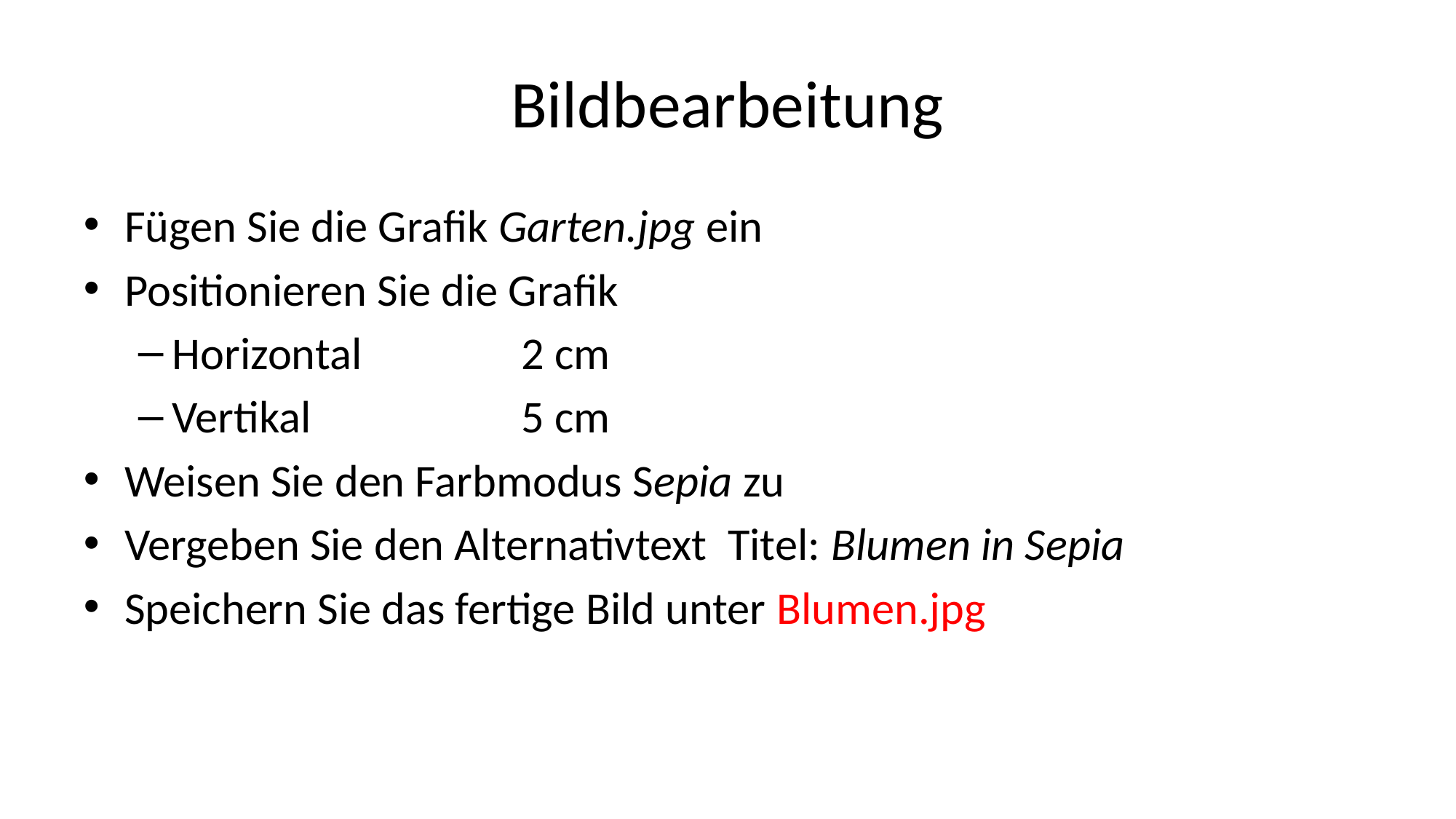

# Bildbearbeitung
Fügen Sie die Grafik Garten.jpg ein
Positionieren Sie die Grafik
Horizontal  	2 cm
Vertikal	   5 cm
Weisen Sie den Farbmodus Sepia zu
Vergeben Sie den Alternativtext  Titel: Blumen in Sepia
Speichern Sie das fertige Bild unter Blumen.jpg